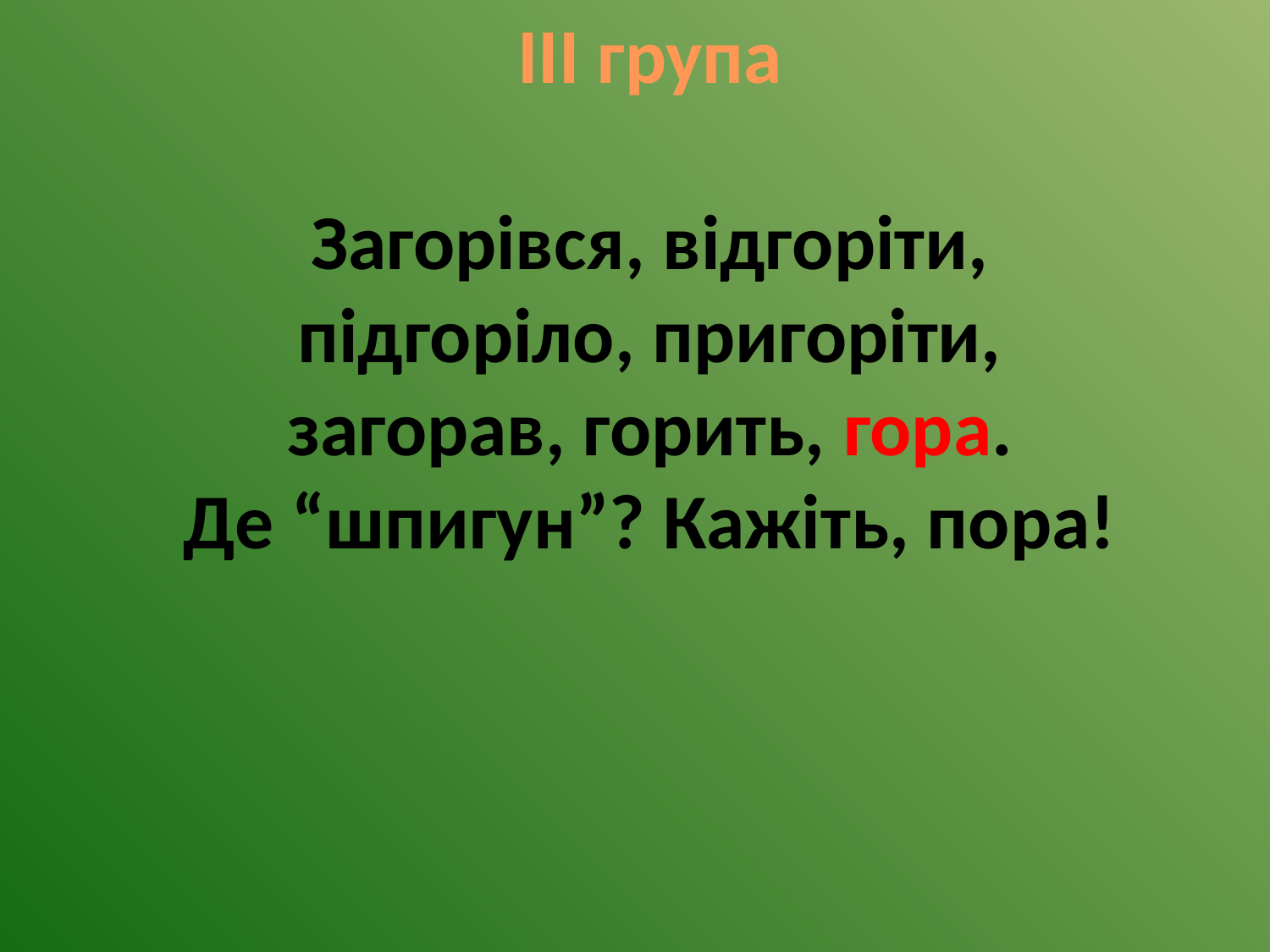

III група

Загорівся, відгоріти,
підгоріло, пригоріти,
загорав, горить, гора.
Де “шпигун”? Кажіть, пора!